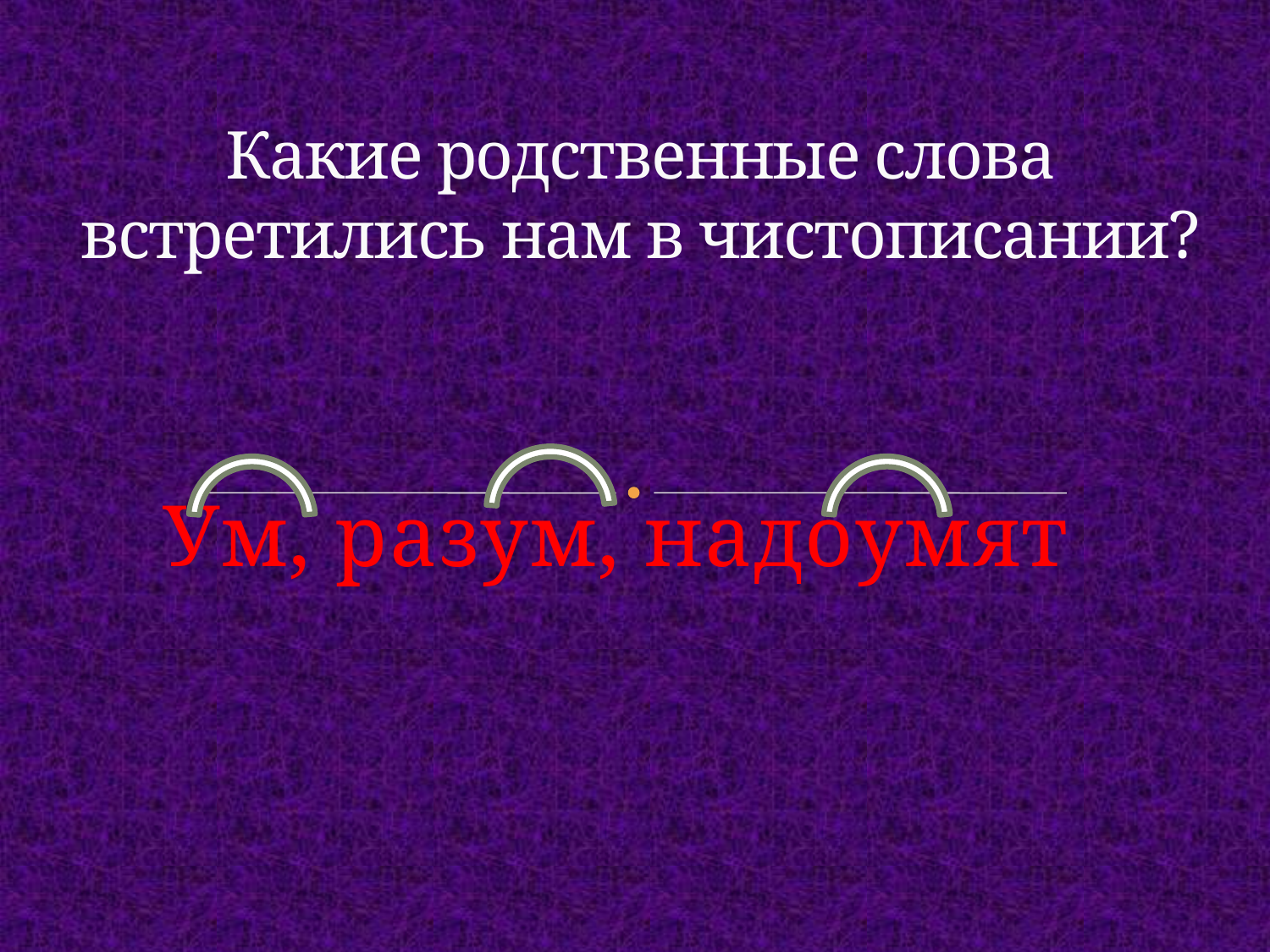

# Какие родственные слова встретились нам в чистописании?

Ум, разум, надоумят